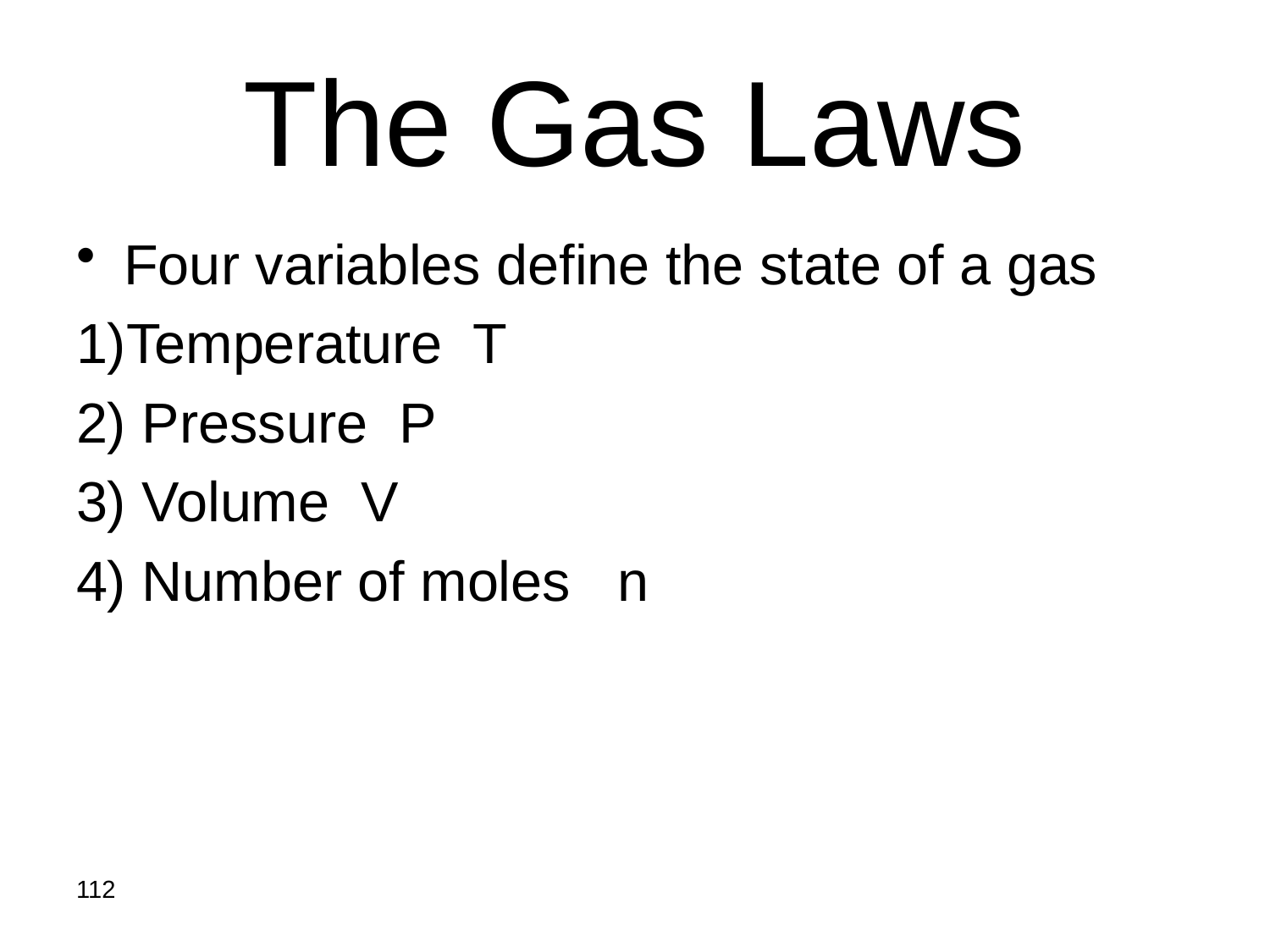

# The Gas Laws
Four variables define the state of a gas
1)Temperature  T
2) Pressure  P
3) Volume  V
4) Number of moles   n
112